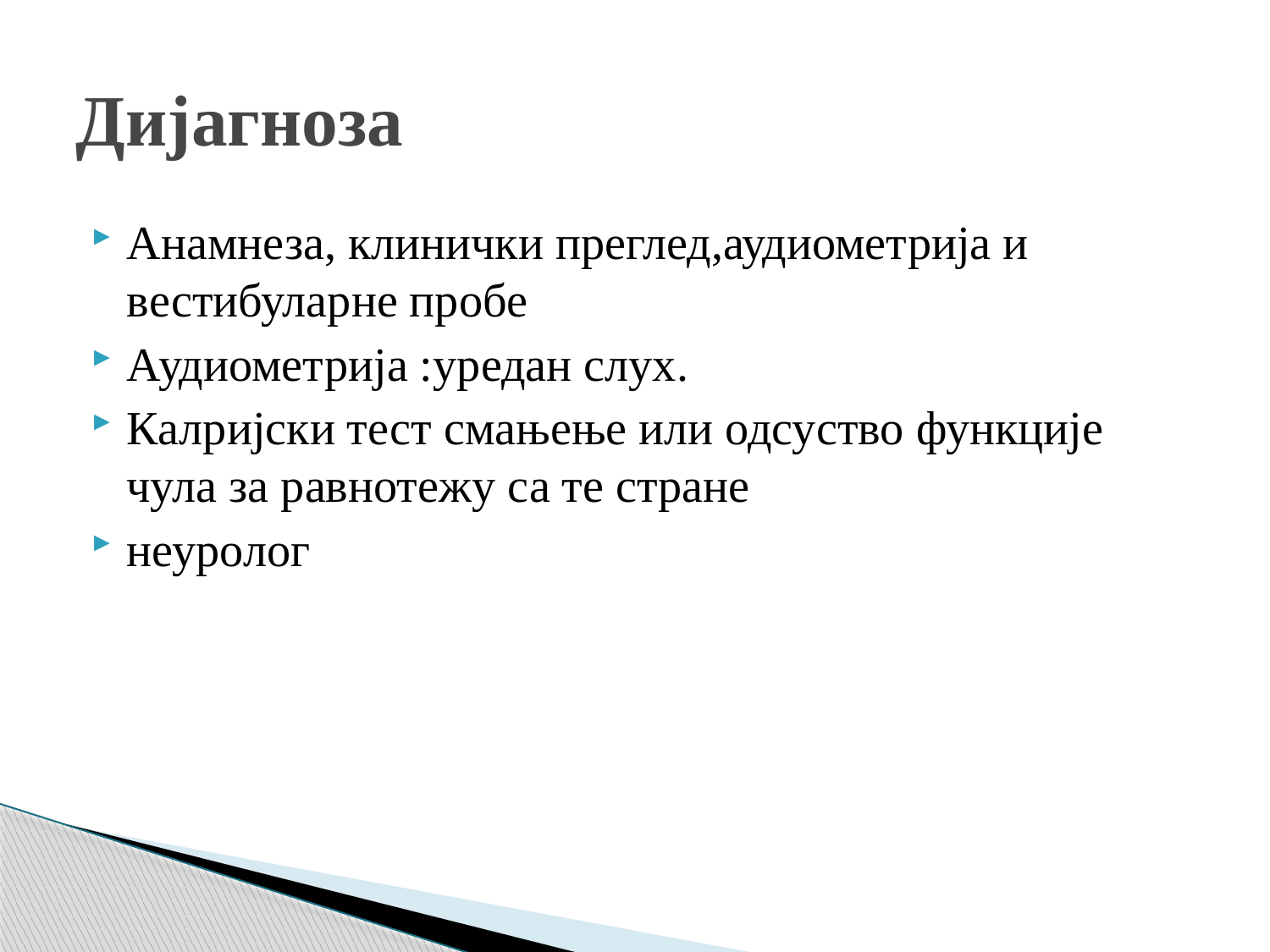

# Дијагноза
Анамнеза, клинички преглед,аудиометрија и вестибуларне пробе
Аудиометрија :уредан слух.
Калријски тест смањење или одсуство функције чула за равнотежу са те стране
неуролог